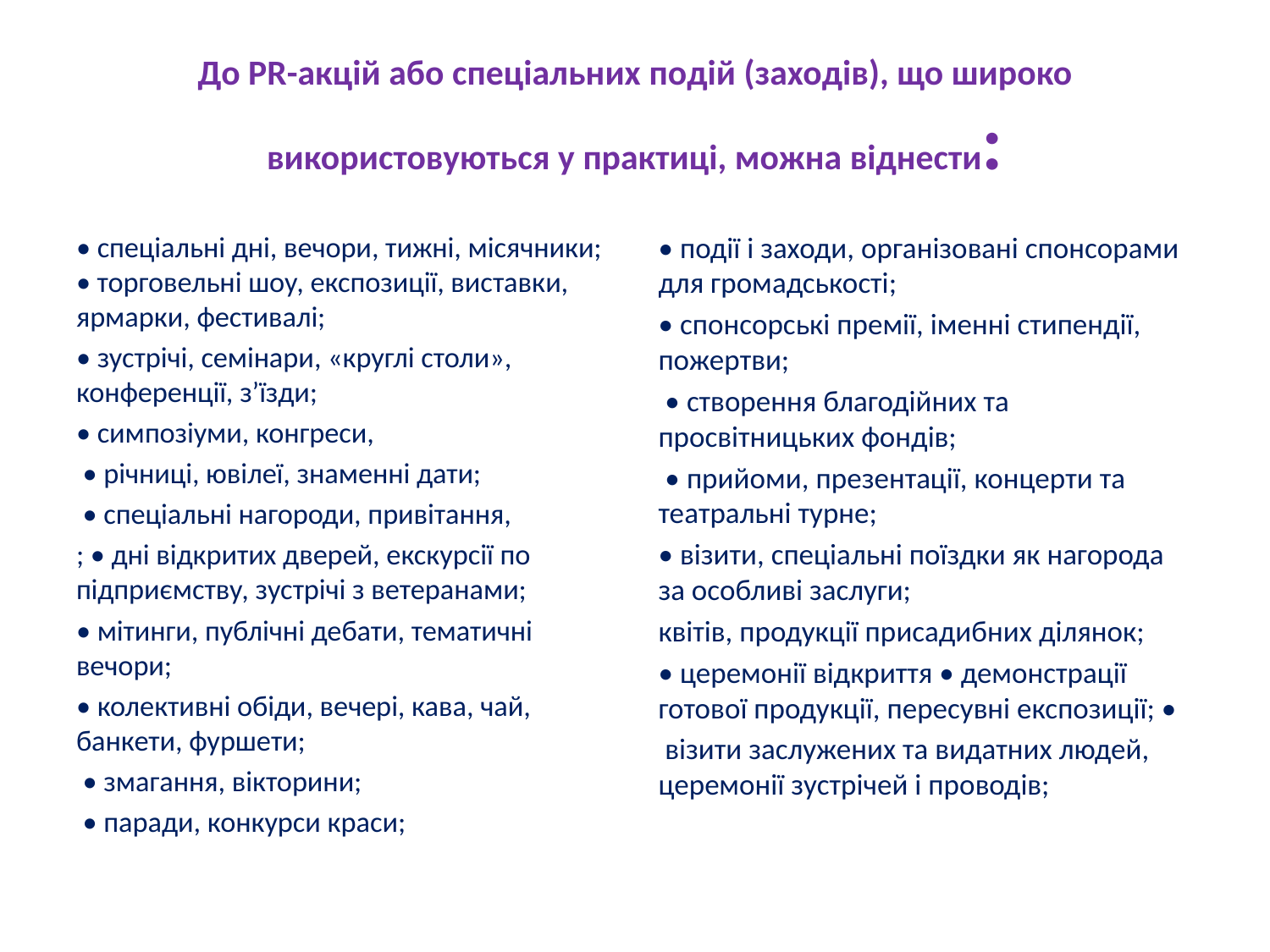

# До PR-акцій або спеціальних подій (заходів), що широко використовуються у практиці, можна віднести:
• спеціальні дні, вечори, тижні, місячники; • торговельні шоу, експозиції, виставки, ярмарки, фестивалі;
• зустрічі, семінари, «круглі столи», конференції, з’їзди;
• симпозіуми, конгреси,
 • річниці, ювілеї, знаменні дати;
 • спеціальні нагороди, привітання,
; • дні відкритих дверей, екскурсії по підприємству, зустрічі з ветеранами;
• мітинги, публічні дебати, тематичні вечори;
• колективні обіди, вечері, кава, чай, банкети, фуршети;
 • змагання, вікторини;
 • паради, конкурси краси;
• події і заходи, організовані спонсорами для громадськості;
• спонсорські премії, іменні стипендії, пожертви;
 • створення благодійних та просвітницьких фондів;
 • прийоми, презентації, концерти та театральні турне;
• візити, спеціальні поїздки як нагорода за особливі заслуги;
квітів, продукції присадибних ділянок;
• церемонії відкриття • демонстрації готової продукції, пересувні експозиції; •
 візити заслужених та видатних людей, церемонії зустрічей і проводів;